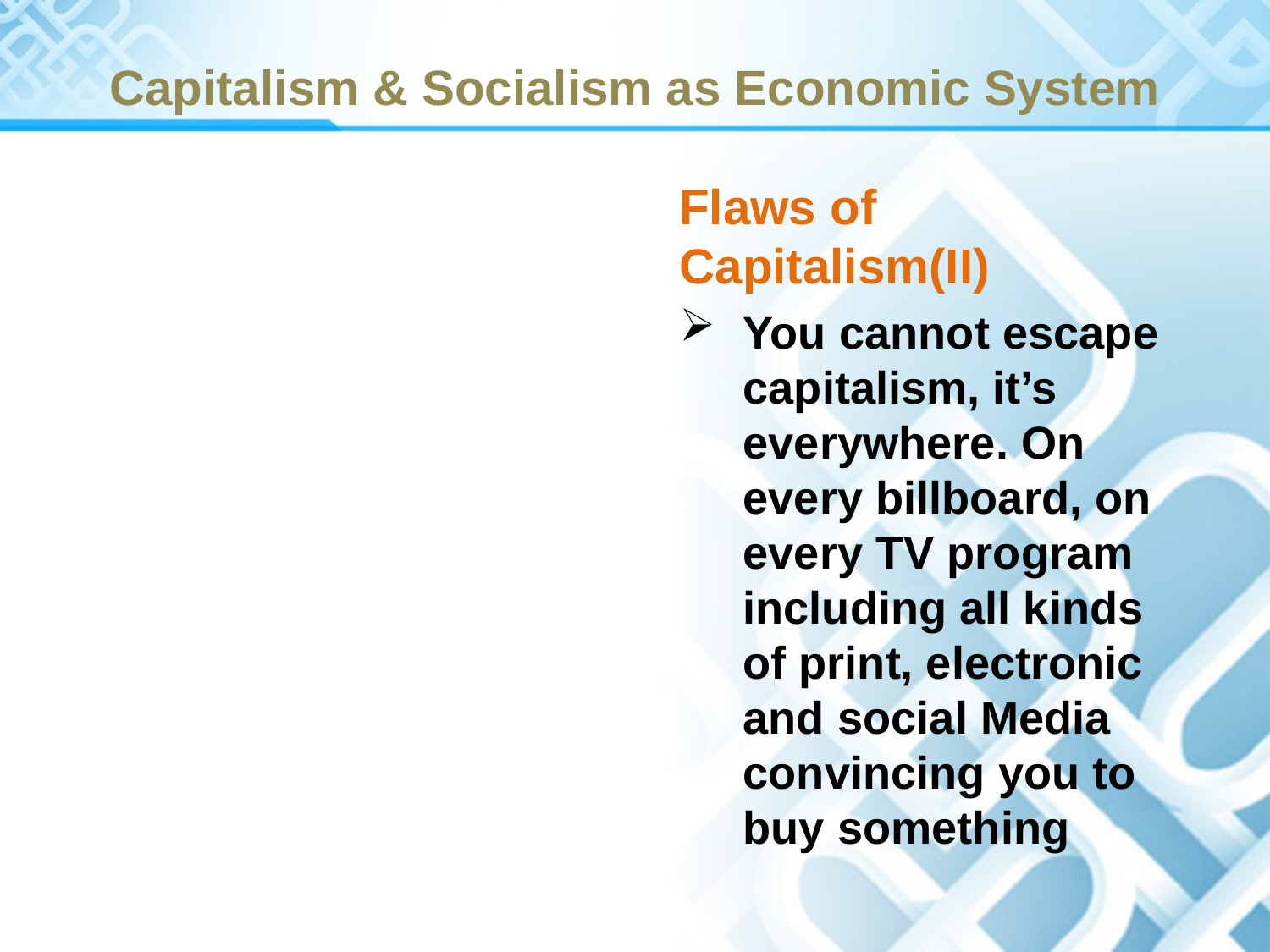

# Capitalism & Socialism as Economic System
Flaws of Capitalism(II)
You cannot escape capitalism, it’s everywhere. On every billboard, on every TV program including all kinds of print, electronic and social Media convincing you to buy something